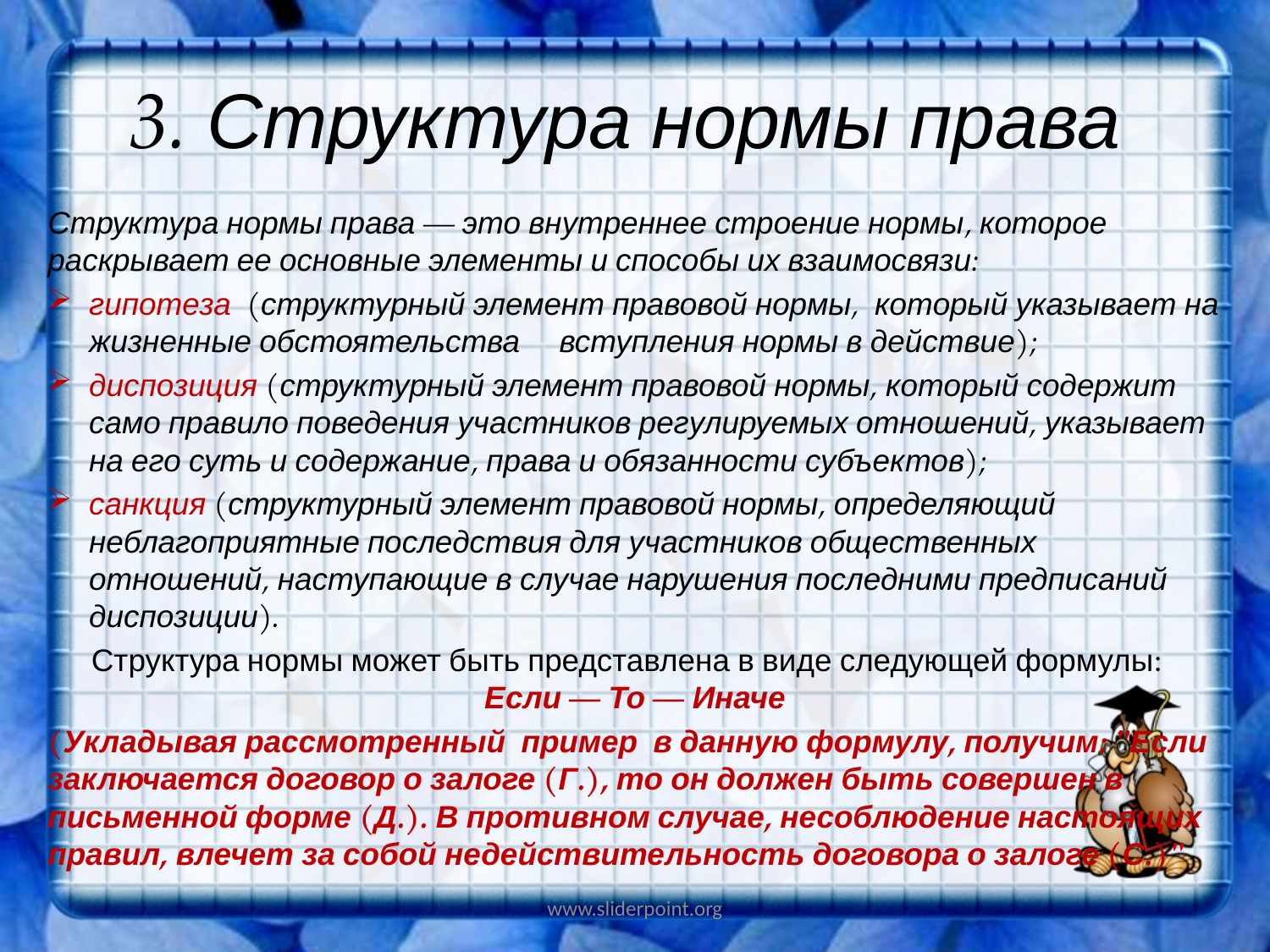

# 3. Структура нормы права
Структура нормы права — это внутреннее строение нормы, которое раскрывает ее основные элементы и способы их взаимосвязи:
гипотеза  (структурный элемент правовой нормы,  который указывает на жизненные обстоятельства     вступления нормы в действие);
диспозиция (структурный элемент правовой нормы, который содержит само правило поведения участников регулируемых отношений, указывает на его суть и содержание, права и обязанности субъектов);
санкция (структурный элемент правовой нормы, определяющий неблагоприятные последствия для участников общественных отношений, наступающие в случае нарушения последними предписаний диспозиции).
 Структура нормы может быть представлена в виде следующей формулы:    Если — То — Иначе
(Укладывая рассмотренный  пример  в данную формулу, получим: "Если заключается договор о залоге (Г.), то он должен быть совершен в письменной форме (Д.). В противном случае, несоблюдение настоящих правил, влечет за собой недействительность договора о залоге (С.)"

www.sliderpoint.org